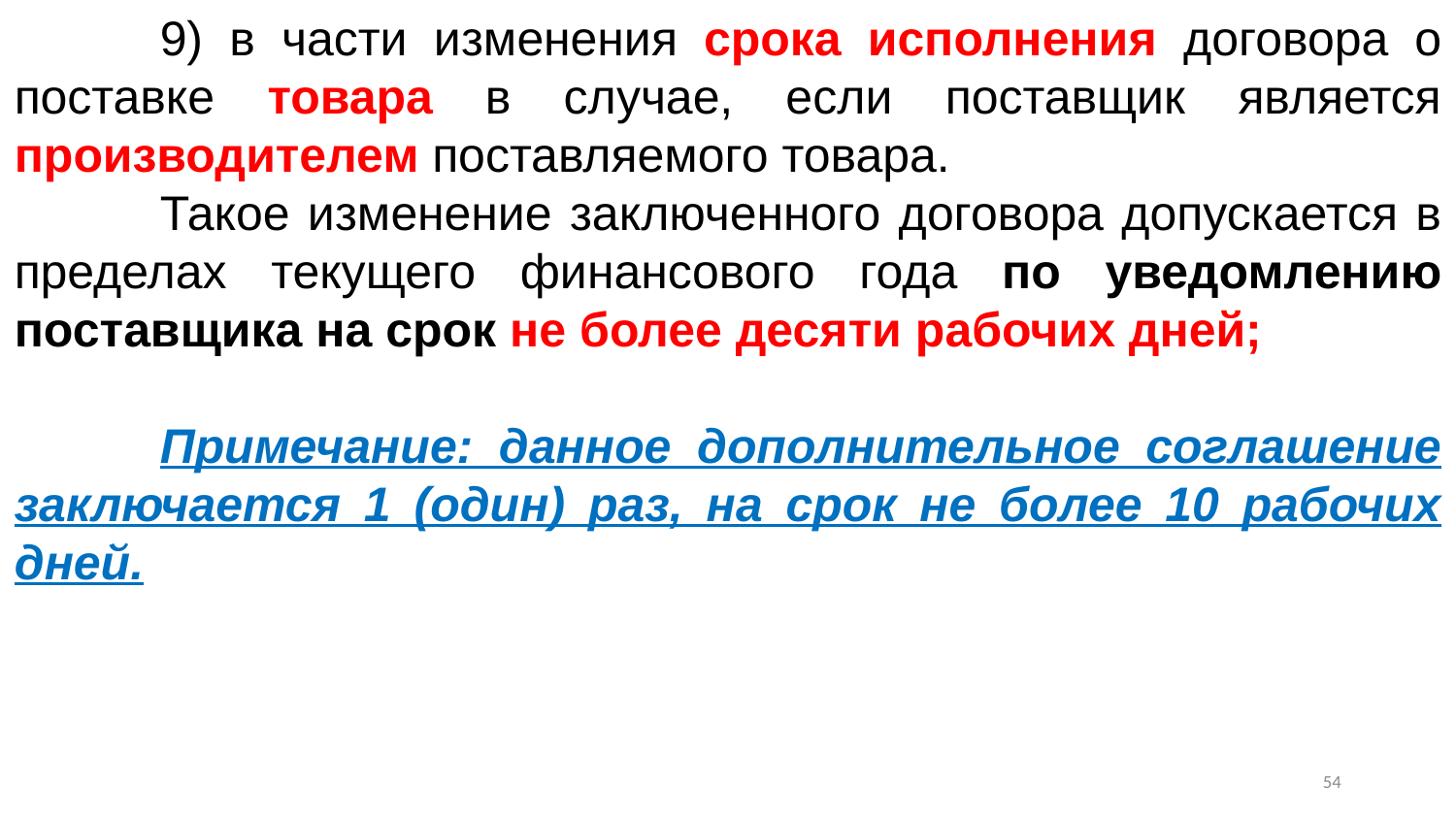

9) в части изменения срока исполнения договора о поставке товара в случае, если поставщик является производителем поставляемого товара.
	Такое изменение заключенного договора допускается в пределах текущего финансового года по уведомлению поставщика на срок не более десяти рабочих дней;

	Примечание: данное дополнительное соглашение заключается 1 (один) раз, на срок не более 10 рабочих дней.
54